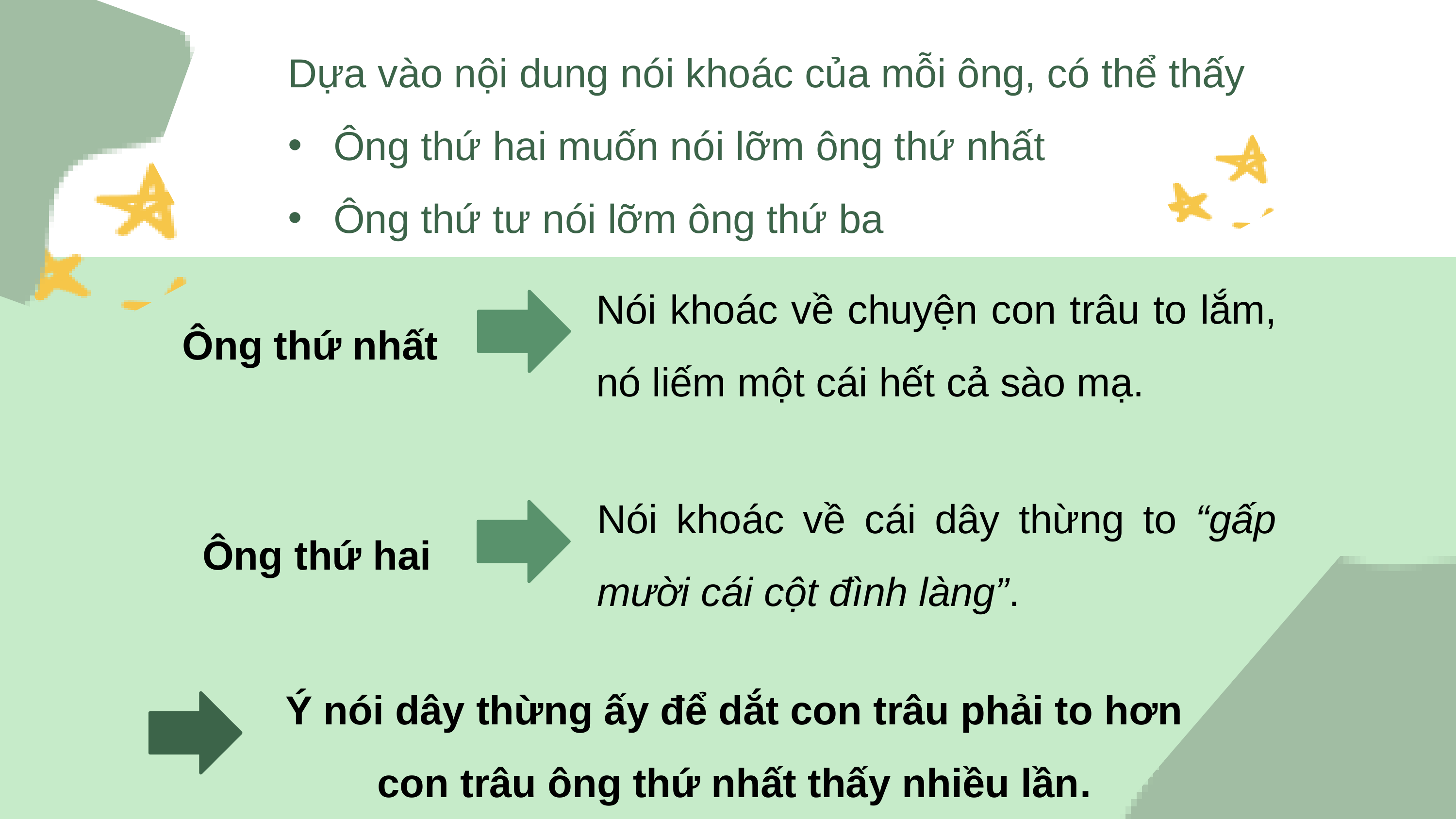

Dựa vào nội dung nói khoác của mỗi ông, có thể thấy
Ông thứ hai muốn nói lỡm ông thứ nhất
Ông thứ tư nói lỡm ông thứ ba

Ông thứ nhất
Nói khoác về chuyện con trâu to lắm, nó liếm một cái hết cả sào mạ.

Ông thứ hai
Nói khoác về cái dây thừng to “gấp mười cái cột đình làng”.

Ý nói dây thừng ấy để dắt con trâu phải to hơn con trâu ông thứ nhất thấy nhiều lần.